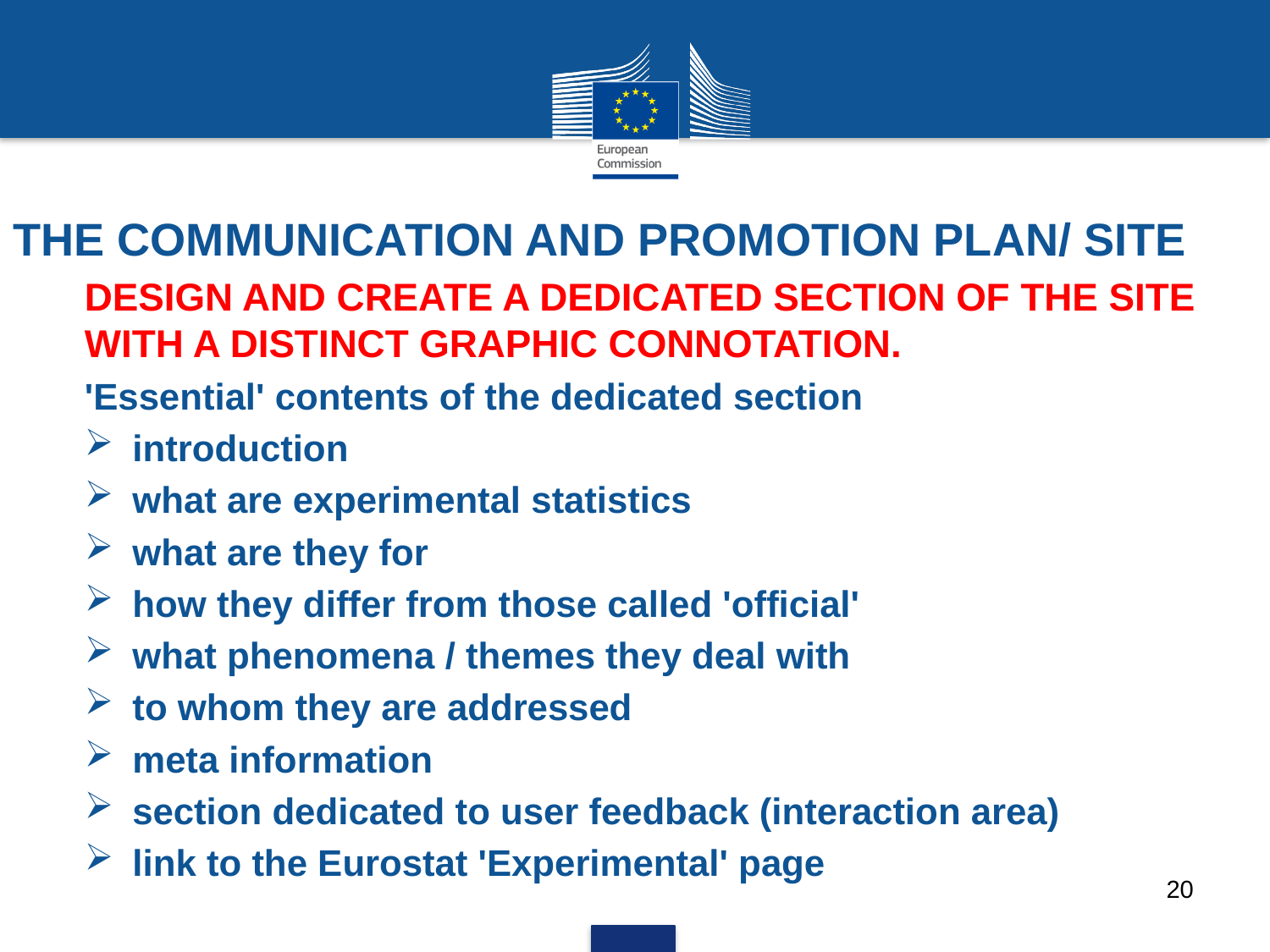

# THE COMMUNICATION AND PROMOTION PLAN/ SITE
DESIGN AND CREATE A DEDICATED SECTION OF THE SITE WITH A DISTINCT GRAPHIC CONNOTATION.
'Essential' contents of the dedicated section
introduction
what are experimental statistics
what are they for
how they differ from those called 'official'
what phenomena / themes they deal with
to whom they are addressed
meta information
section dedicated to user feedback (interaction area)
link to the Eurostat 'Experimental' page
20